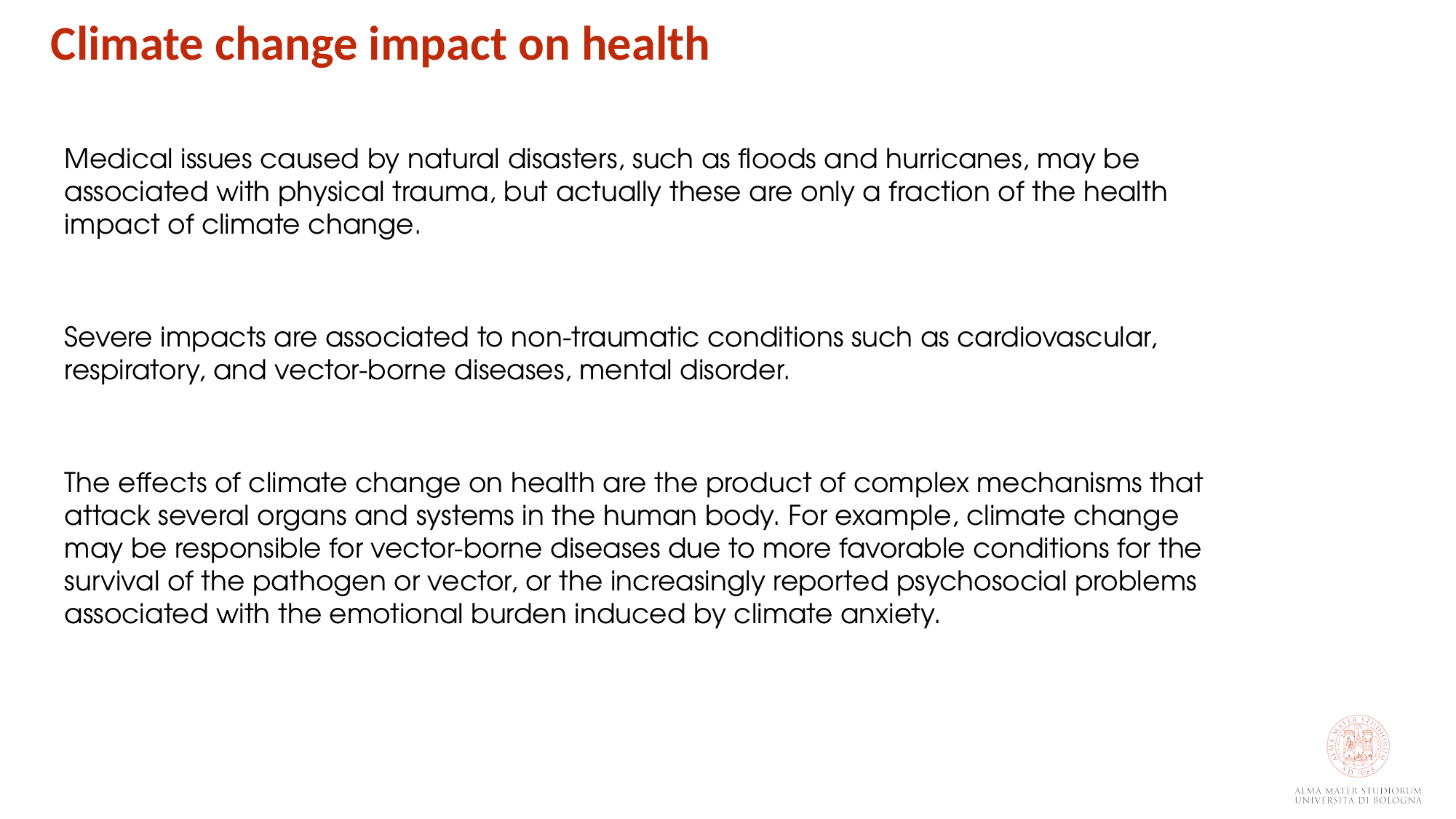

Climate change impact on health
Medical issues caused by natural disasters, such as floods and hurricanes, may be associated with physical trauma, but actually these are only a fraction of the health impact of climate change.

Severe impacts are associated to non-traumatic conditions such as cardiovascular, respiratory, and vector-borne diseases, mental disorder.

The effects of climate change on health are the product of complex mechanisms that attack several organs and systems in the human body. For example, climate change may be responsible for vector-borne diseases due to more favorable conditions for the survival of the pathogen or vector, or the increasingly reported psychosocial problems associated with the emotional burden induced by climate anxiety.